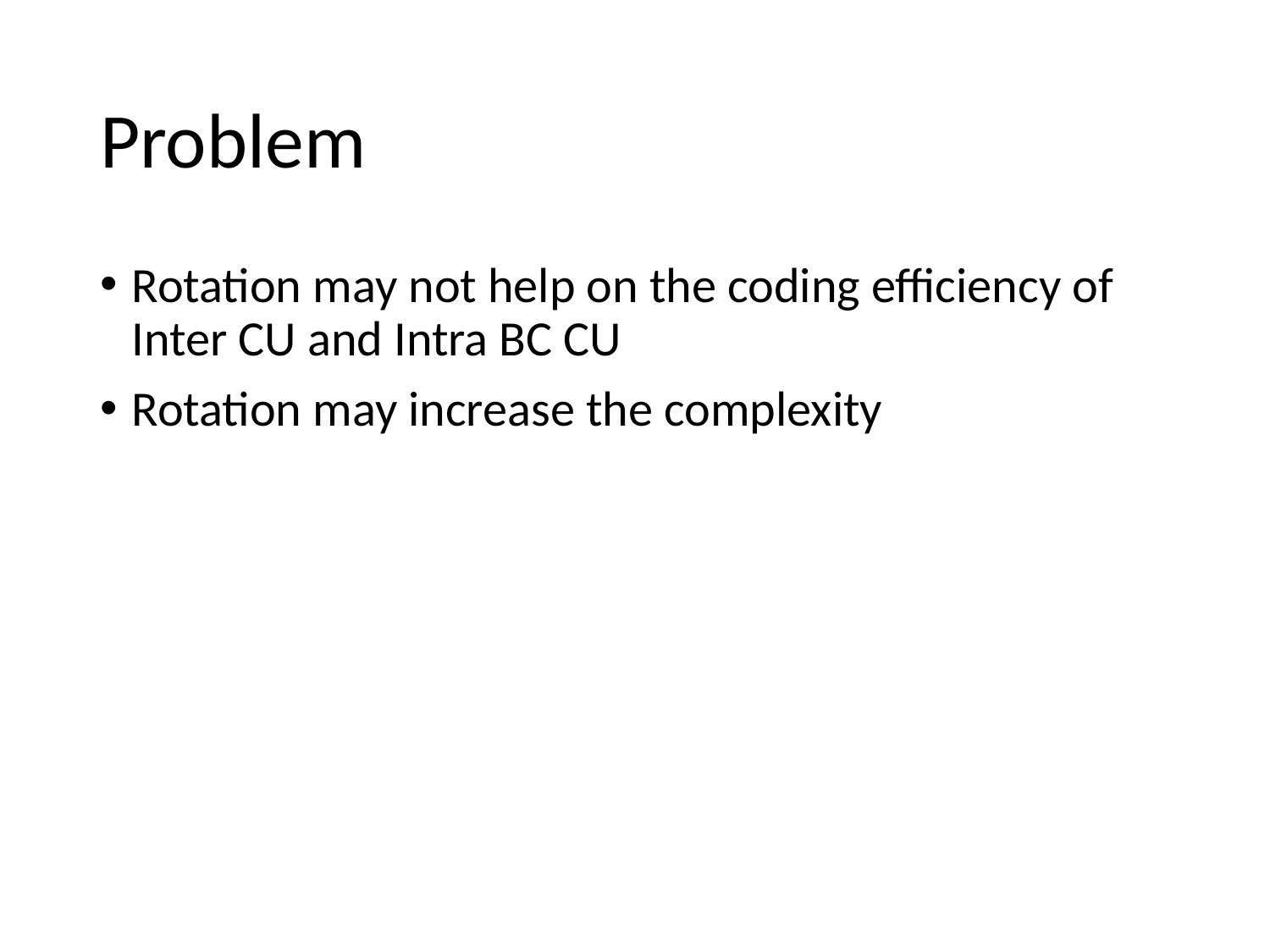

# Problem
Rotation may not help on the coding efficiency of Inter CU and Intra BC CU
Rotation may increase the complexity